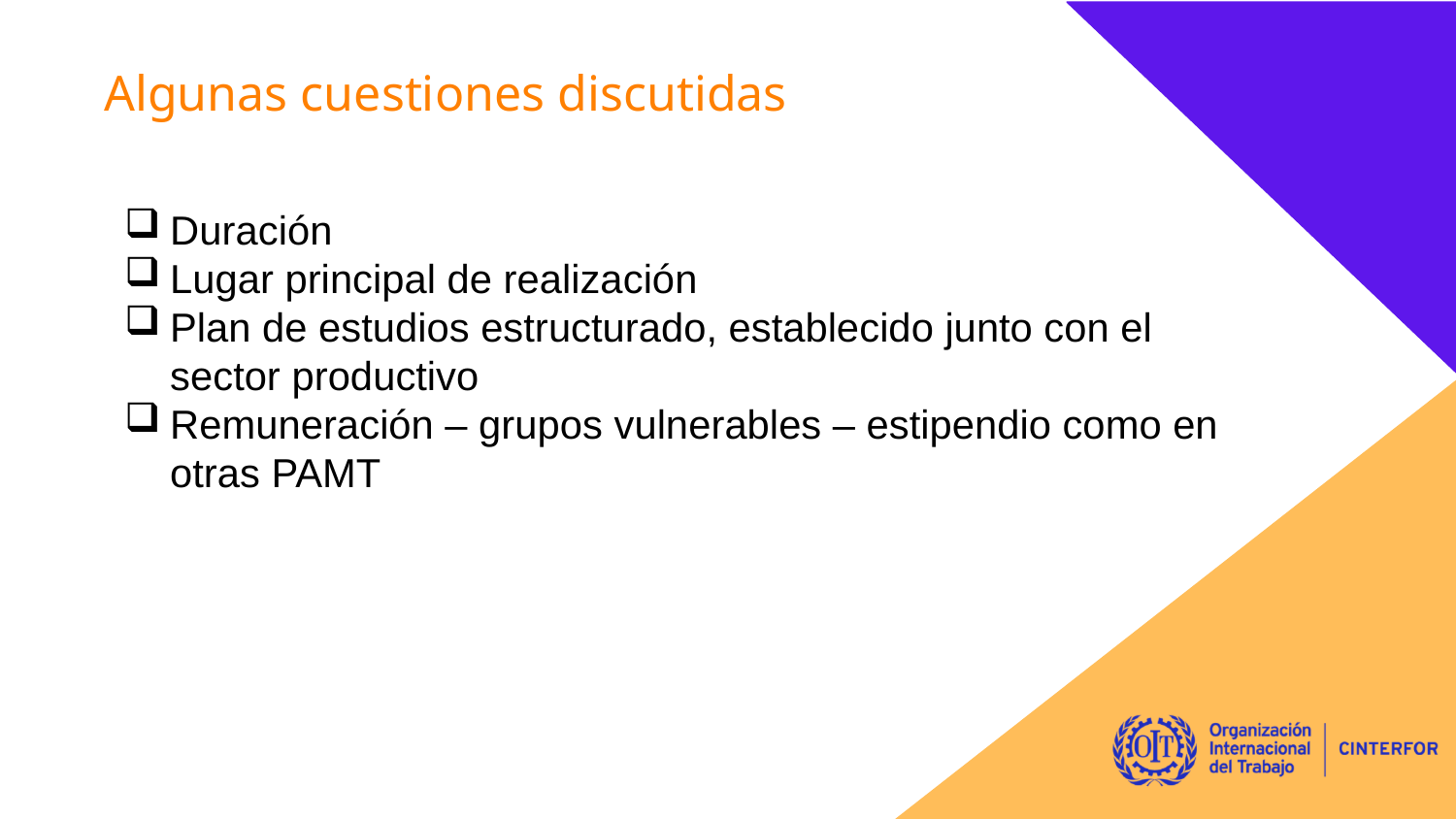

Algunas cuestiones discutidas

Duración
Lugar principal de realización
Plan de estudios estructurado, establecido junto con el sector productivo
Remuneración – grupos vulnerables – estipendio como en otras PAMT